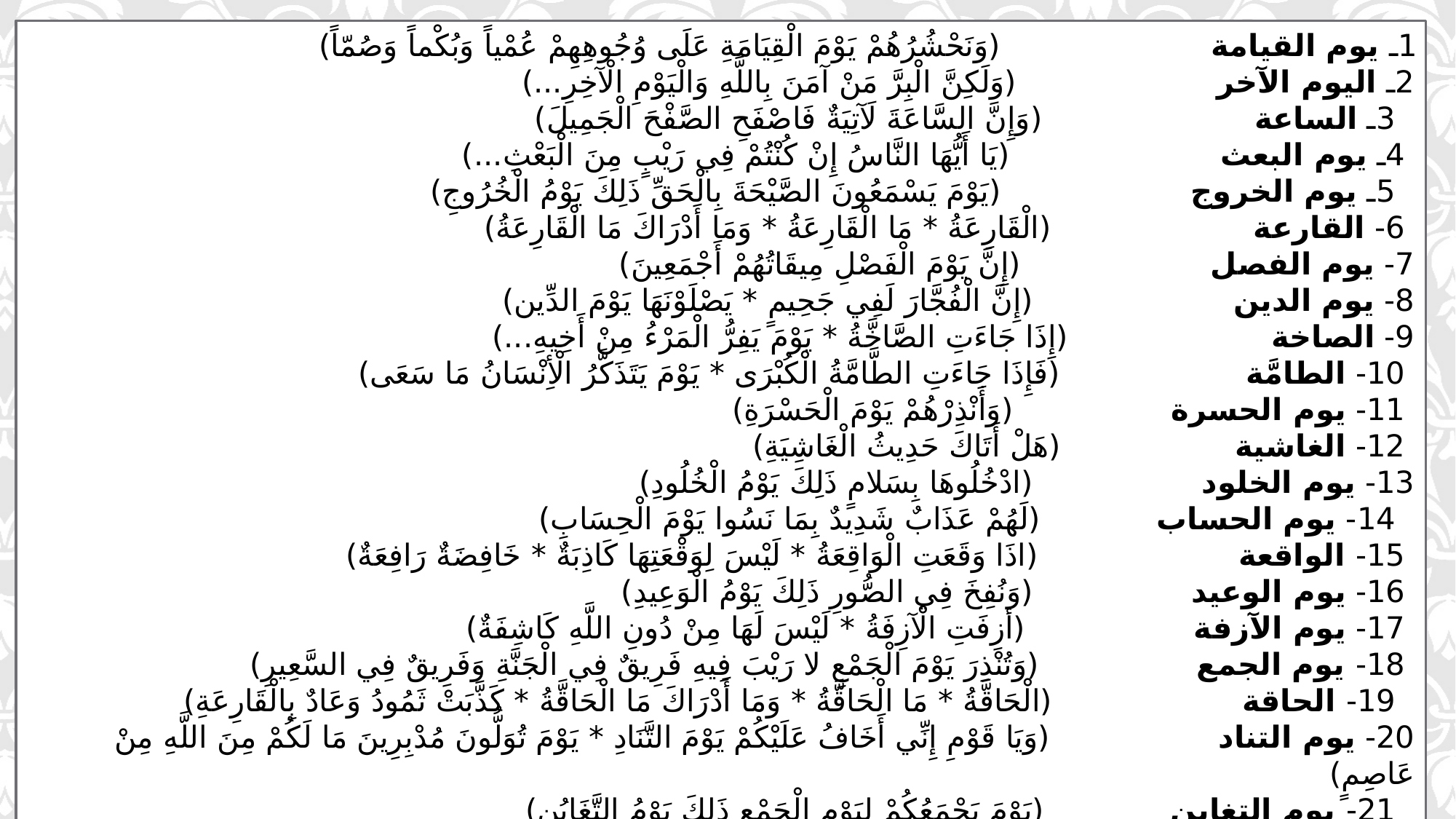

1ـ يوم القيامة                    (وَنَحْشُرُهُمْ يَوْمَ الْقِيَامَةِ عَلَى وُجُوهِهِمْ عُمْياً وَبُكْماً وَصُمّاً)
2ـ اليوم الآخر                   (وَلَكِنَّ الْبِرَّ مَنْ آمَنَ بِاللَّهِ وَالْيَوْمِ الْآخِرِ...)
  3ـ الساعة                      (وَإِنَّ السَّاعَةَ لَآتِيَةٌ فَاصْفَحِ الصَّفْحَ الْجَمِيلَ)
 4ـ يوم البعث                    (يَا أَيُّهَا النَّاسُ إِنْ كُنْتُمْ فِي رَيْبٍ مِنَ الْبَعْثِ...)
  5ـ يوم الخروج                  (يَوْمَ يَسْمَعُونَ الصَّيْحَةَ بِالْحَقِّ ذَلِكَ يَوْمُ الْخُرُوجِ)
 6- القارعة                     (الْقَارِعَةُ * مَا الْقَارِعَةُ * وَمَا أَدْرَاكَ مَا الْقَارِعَةُ)
7- يوم الفصل                  (إِنَّ يَوْمَ الْفَصْلِ مِيقَاتُهُمْ أَجْمَعِينَ)
8- يوم الدين                   (إِنَّ الْفُجَّارَ لَفِي جَحِيمٍ * يَصْلَوْنَهَا يَوْمَ الدِّين)
9- الصاخة                     (إِذَا جَاءَتِ الصَّاخَّةُ * يَوْمَ يَفِرُّ الْمَرْءُ مِنْ أَخِيهِ...)
 10- الطامَّة                   (فَإِذَا جَاءَتِ الطَّامَّةُ الْكُبْرَى * يَوْمَ يَتَذَكَّرُ الْأِنْسَانُ مَا سَعَى)
 11- يوم الحسرة               (وَأَنْذِرْهُمْ يَوْمَ الْحَسْرَةِ)
 12- الغاشية                  (هَلْ أَتَاكَ حَدِيثُ الْغَاشِيَةِ)
13- يوم الخلود                (ادْخُلُوهَا بِسَلامٍ ذَلِكَ يَوْمُ الْخُلُودِ)
  14- يوم الحساب           (لَهُمْ عَذَابٌ شَدِيدٌ بِمَا نَسُوا يَوْمَ الْحِسَابِ)
 15- الواقعة                   (اذَا وَقَعَتِ الْوَاقِعَةُ * لَيْسَ لِوَقْعَتِهَا كَاذِبَةٌ * خَافِضَةٌ رَافِعَةٌ)
 16- يوم الوعيد               (وَنُفِخَ فِي الصُّورِ ذَلِكَ يَوْمُ الْوَعِيدِ)
 17- يوم الآزفة                (أزِفَتِ الْآزِفَةُ * لَيْسَ لَهَا مِنْ دُونِ اللَّهِ كَاشِفَةٌ)
 18- يوم الجمع               (وَتُنْذِرَ يَوْمَ الْجَمْعِ لا رَيْبَ فِيهِ فَرِيقٌ فِي الْجَنَّةِ وَفَرِيقٌ فِي السَّعِيرِ)
  19- الحاقة                  (الْحَاقَّةُ * مَا الْحَاقَّةُ * وَمَا أَدْرَاكَ مَا الْحَاقَّةُ * كَذَّبَتْ ثَمُودُ وَعَادٌ بِالْقَارِعَةِ)
20- يوم التناد                (وَيَا قَوْمِ إِنِّي أَخَافُ عَلَيْكُمْ يَوْمَ التَّنَادِ * يَوْمَ تُوَلُّونَ مُدْبِرِينَ مَا لَكُمْ مِنَ اللَّهِ مِنْ عَاصِمٍ)
  21- يوم التغابن            (يَوْمَ يَجْمَعُكُمْ لِيَوْمِ الْجَمْعِ ذَلِكَ يَوْمُ التَّغَابُنِ)